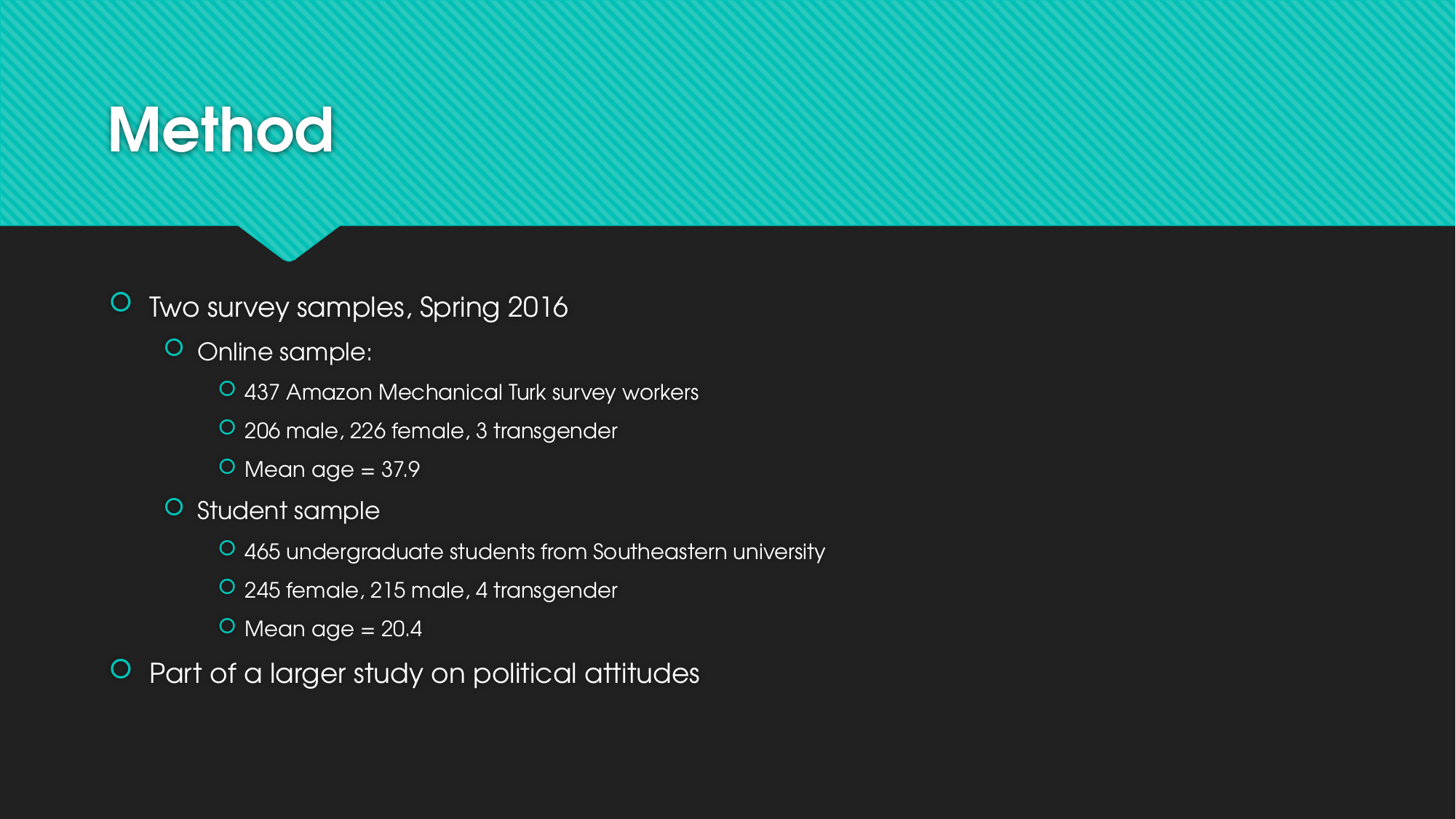

# Method
Two survey samples, Spring 2016
Online sample:
437 Amazon Mechanical Turk survey workers
206 male, 226 female, 3 transgender
Mean age = 37.9
Student sample
465 undergraduate students from Southeastern university
245 female, 215 male, 4 transgender
Mean age = 20.4
Part of a larger study on political attitudes